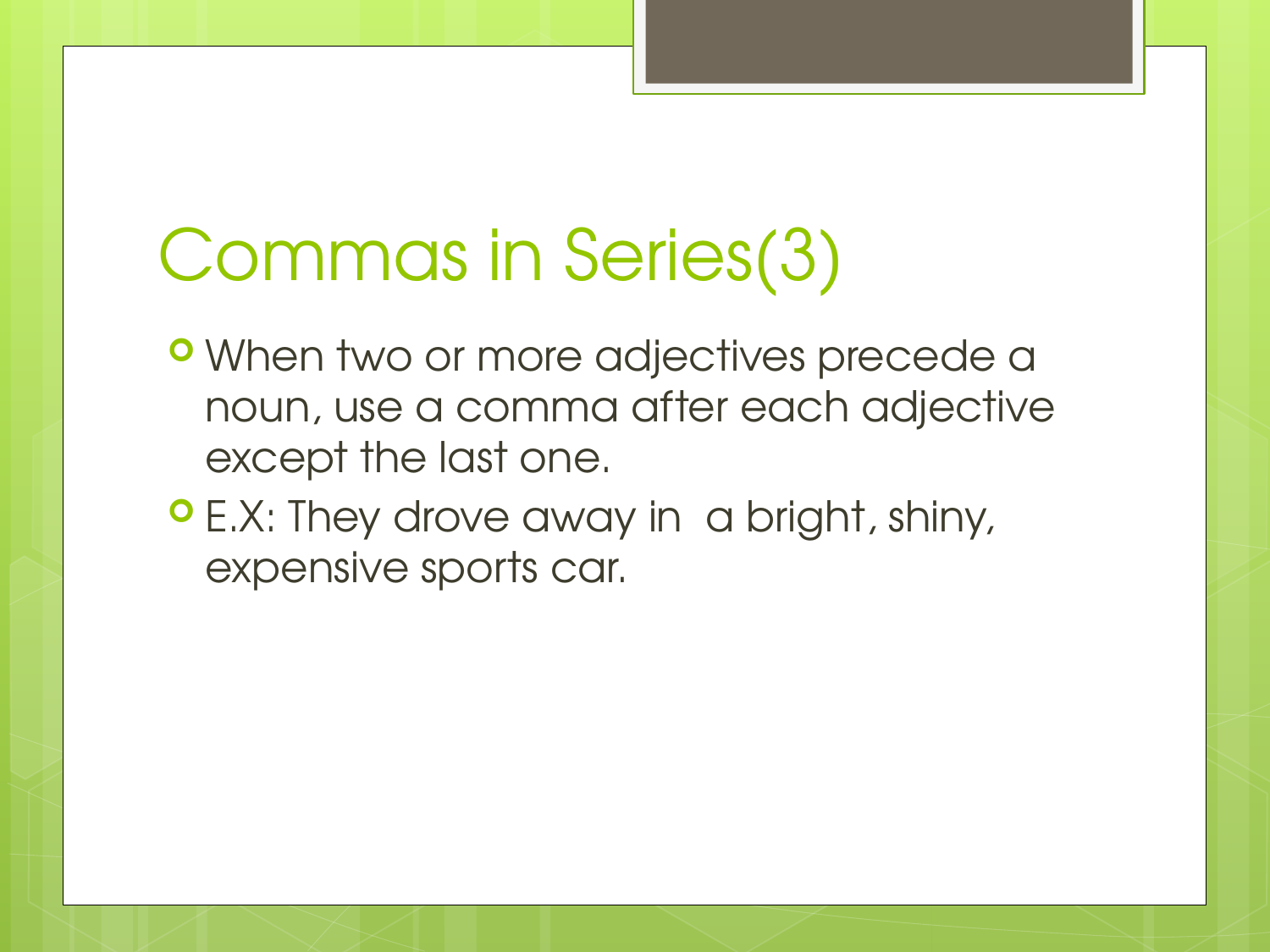

# Commas in Series(3)
When two or more adjectives precede a noun, use a comma after each adjective except the last one.
E.X: They drove away in  a bright, shiny, expensive sports car.